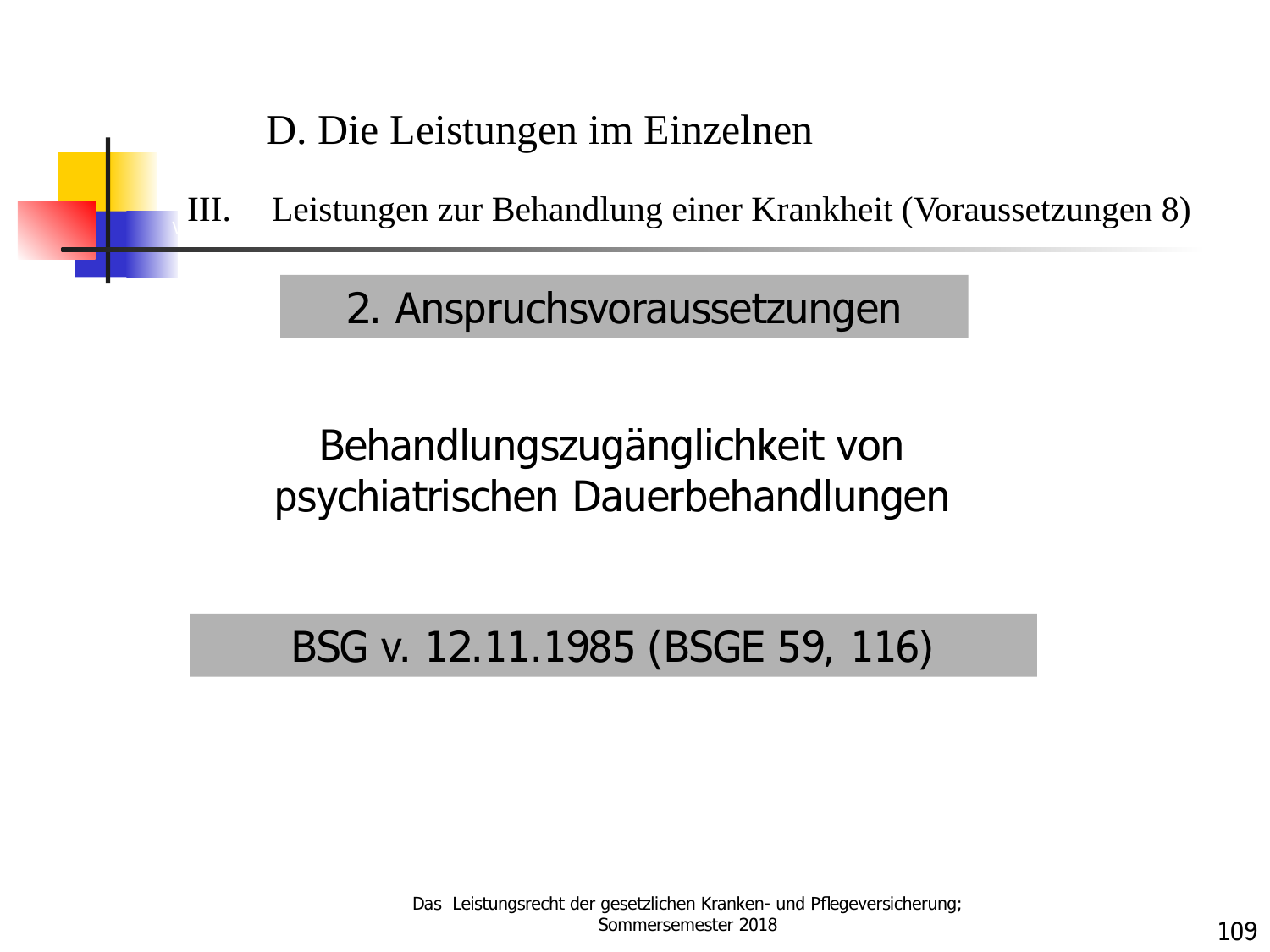

Voraussetzungen 8
D. Die Leistungen im Einzelnen

Leistungen zur Behandlung einer Krankheit (Voraussetzungen 8)
2. Anspruchsvoraussetzungen
Behandlungszugänglichkeit von psychiatrischen Dauerbehandlungen
Krankheit
BSG v. 12.11.1985 (BSGE 59, 116)
Das  Leistungsrecht der gesetzlichen Kranken- und Pflegeversicherung; Sommersemester 2018
109